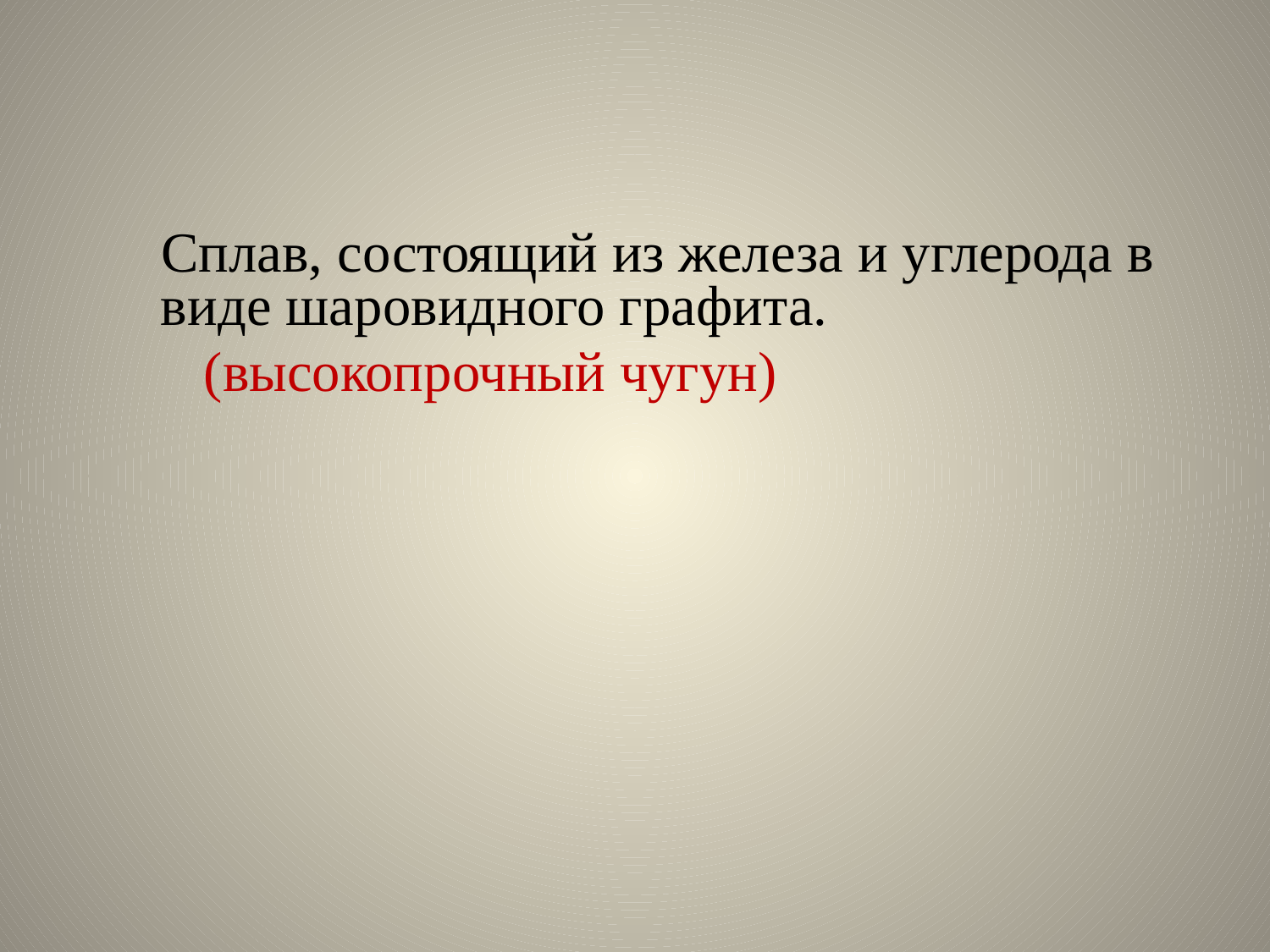

Сплав, состоящий из железа и углерода в виде шаровидного графита.
         (высокопрочный чугун)